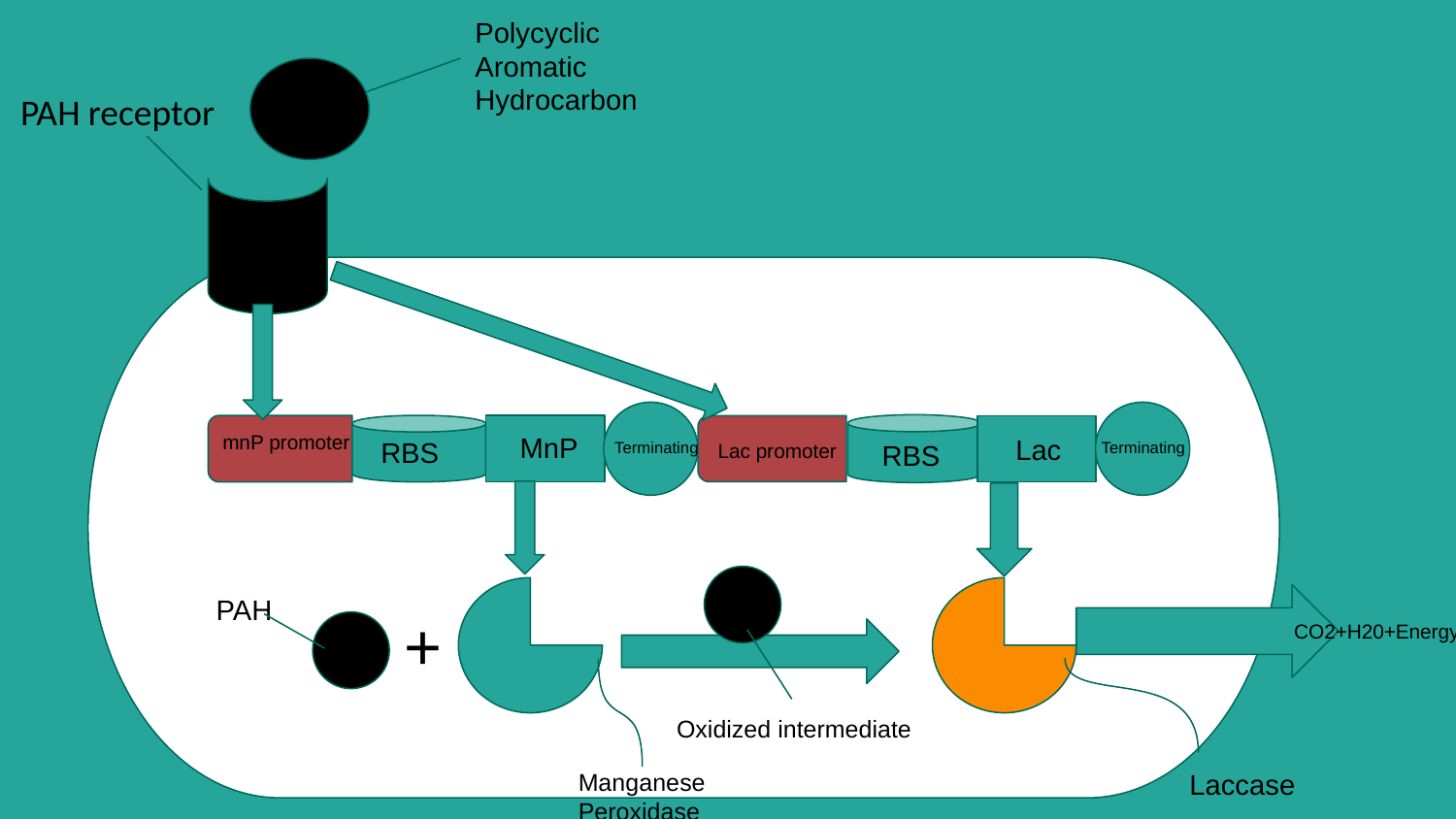

Polycyclic Aromatic Hydrocarbon

PAH receptor

MnP
mnP promoter

   Lac
RBS
Terminating
Lac promoter

RBS
Terminating

PAH

+
CO2+H20+Energy

Oxidized intermediate
Manganese Peroxidase
Laccase